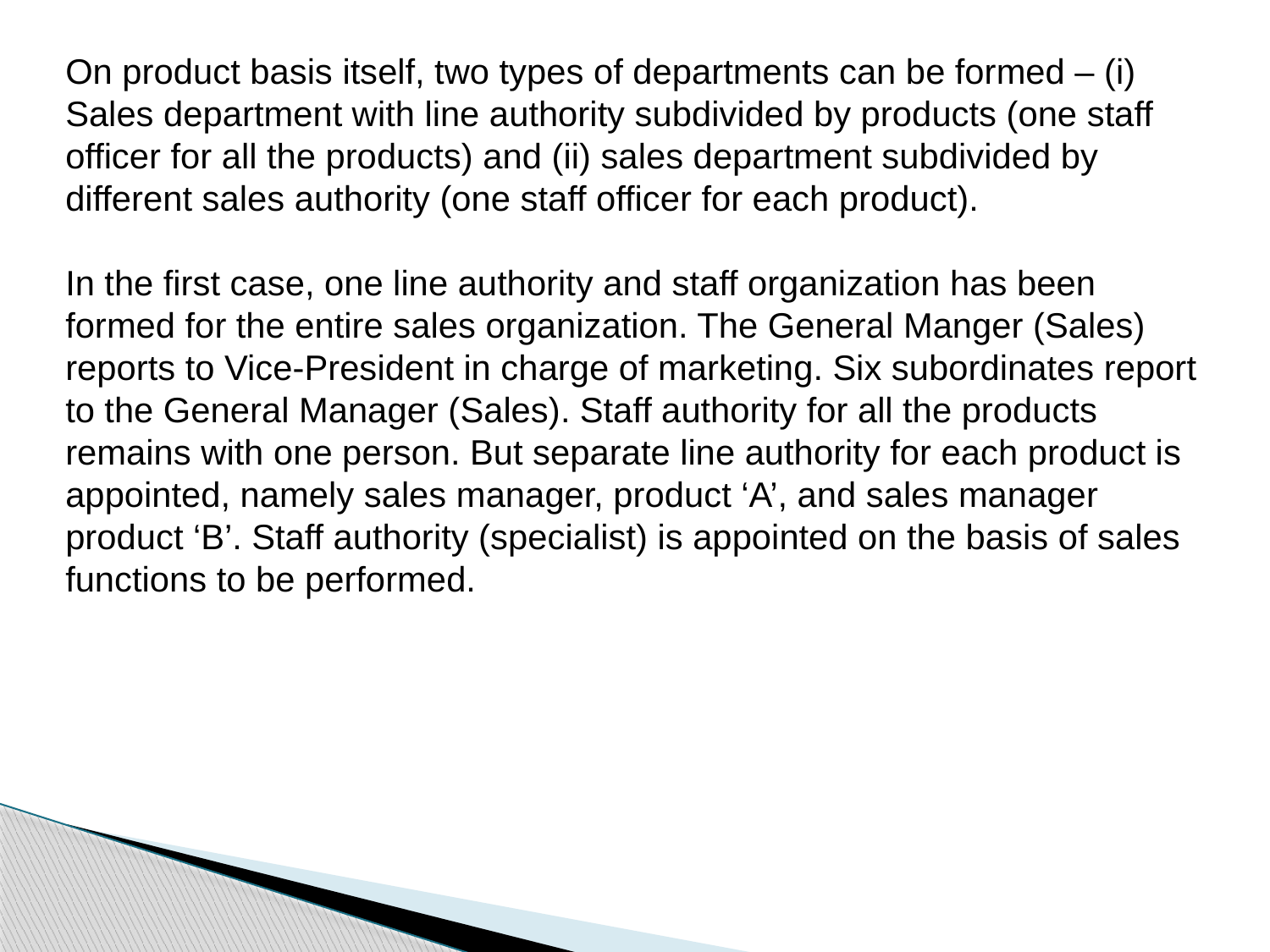

On product basis itself, two types of departments can be formed – (i) Sales department with line authority subdivided by products (one staff officer for all the products) and (ii) sales department subdivided by different sales authority (one staff officer for each product).

In the first case, one line authority and staff organization has been formed for the entire sales organization. The General Manger (Sales) reports to Vice-President in charge of marketing. Six subordinates report to the General Manager (Sales). Staff authority for all the products remains with one person. But separate line authority for each product is appointed, namely sales manager, product ‘A’, and sales manager product ‘B’. Staff authority (specialist) is appointed on the basis of sales functions to be performed.